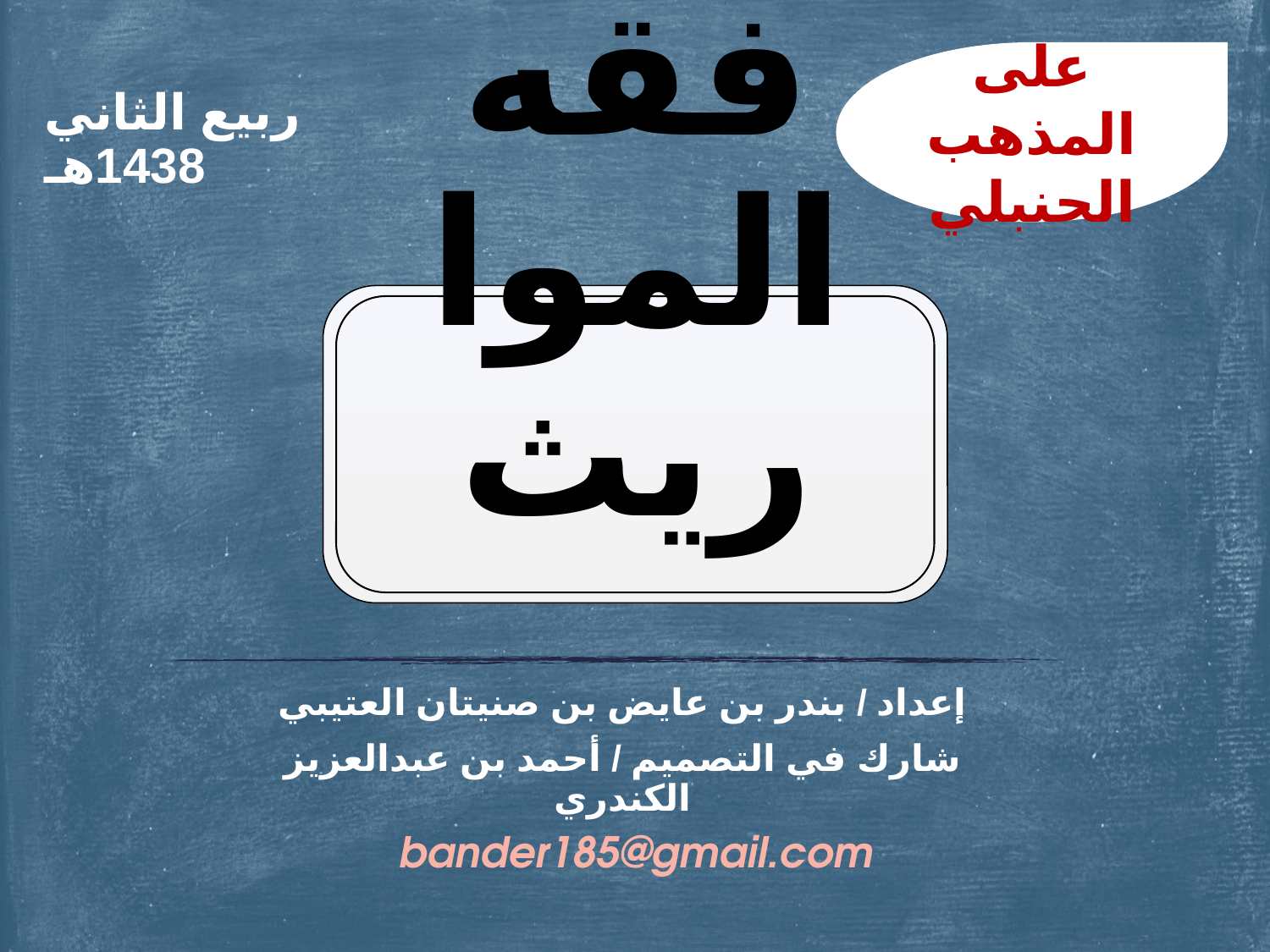

على المذهب
الحنبلي
ربيع الثاني 1438هـ

# فقه المواريث
إعداد / بندر بن عايض بن صنيتان العتيبي

شارك في التصميم / أحمد بن عبدالعزيز الكندري
bander185@gmail.com